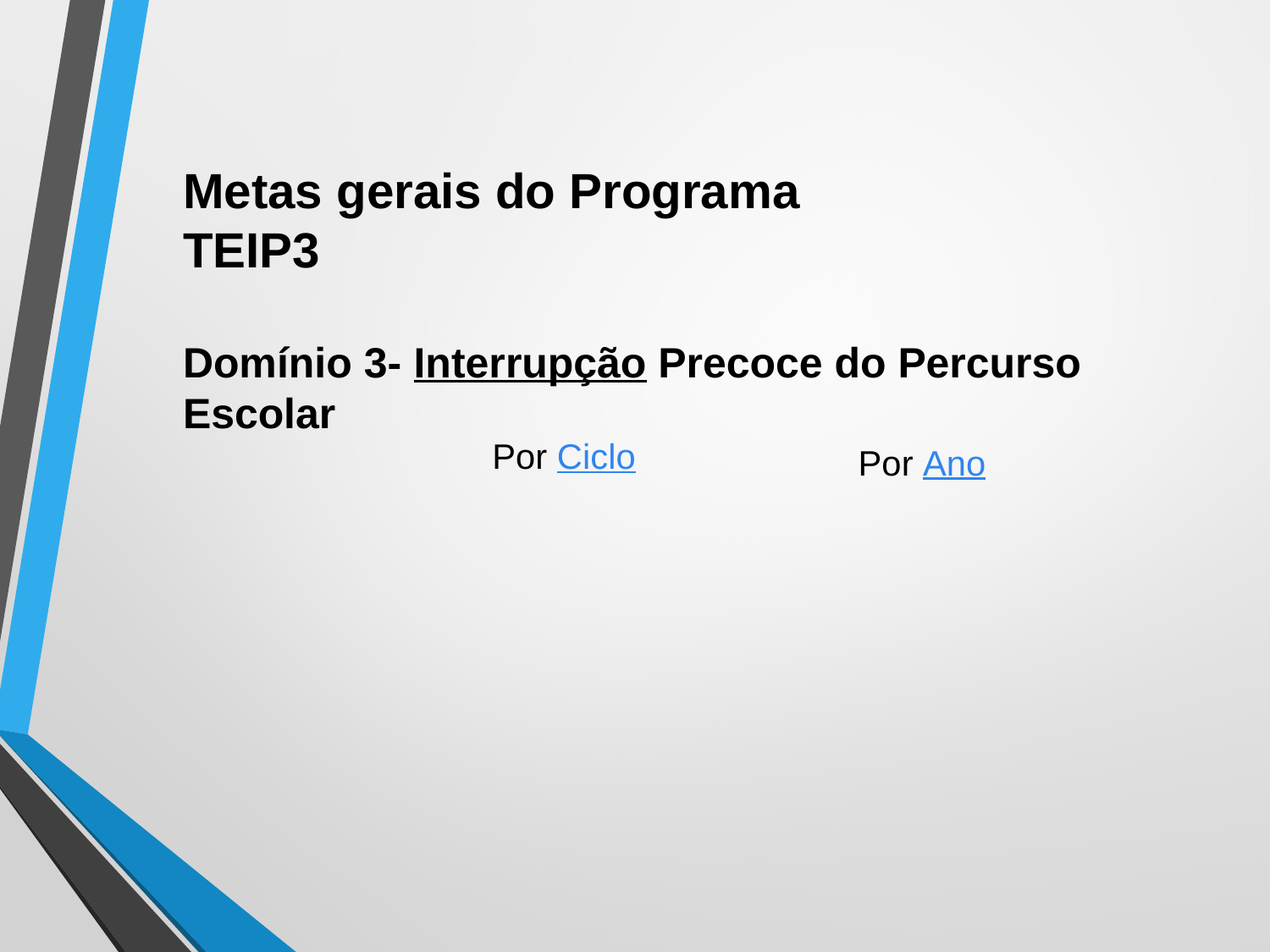

Metas gerais do Programa TEIP3
Domínio 3- Interrupção Precoce do Percurso  Escolar
Por Ciclo
Por Ano